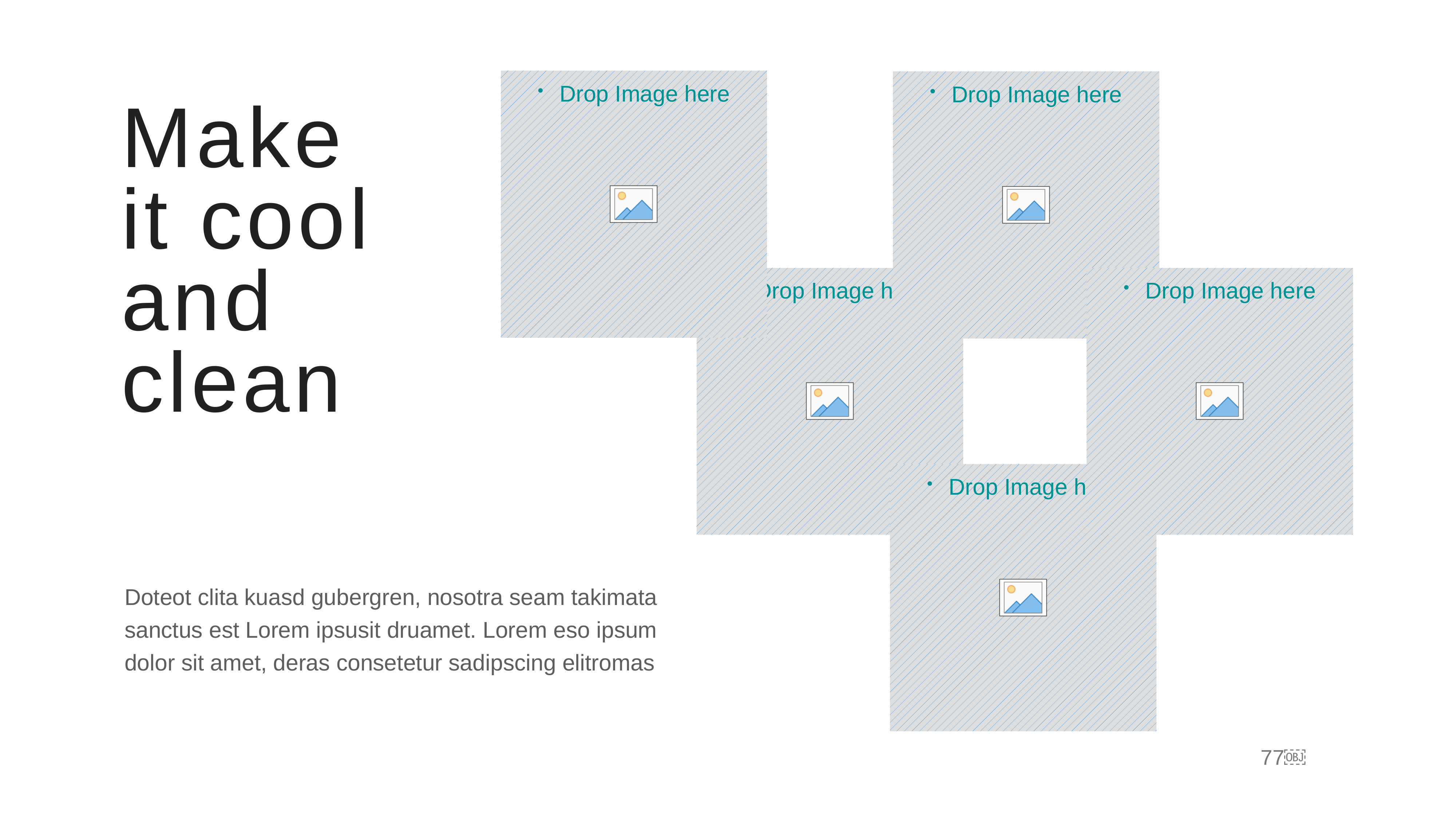

Make
it cool and
clean

Doteot clita kuasd gubergren, nosotra seam takimata sanctus est Lorem ipsusit druamet. Lorem eso ipsum dolor sit amet, deras consetetur sadipscing elitromas